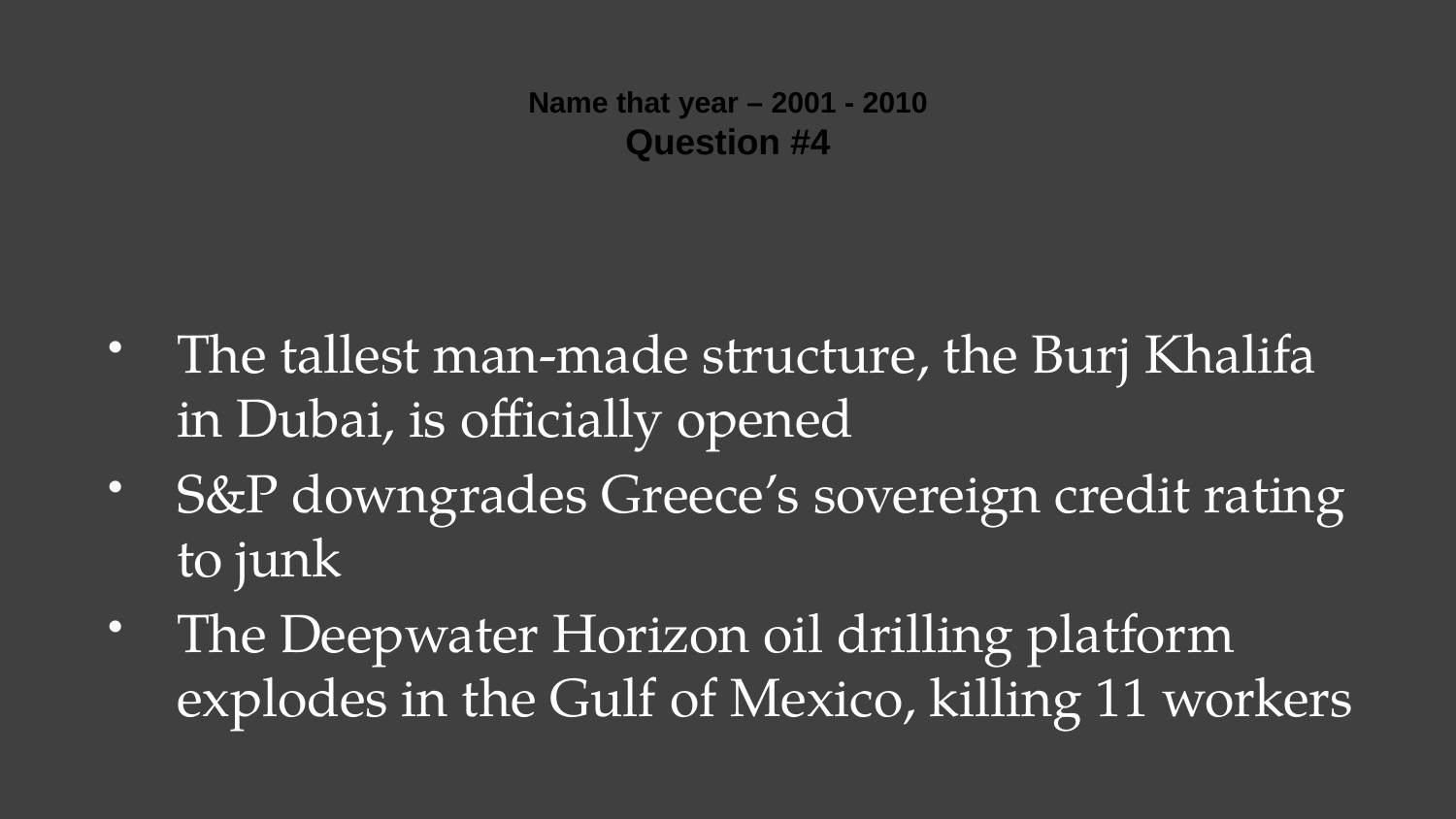

# Name that year – 2001 - 2010 Question #4
The tallest man-made structure, the Burj Khalifa in Dubai, is officially opened
S&P downgrades Greece’s sovereign credit rating to junk
The Deepwater Horizon oil drilling platform explodes in the Gulf of Mexico, killing 11 workers